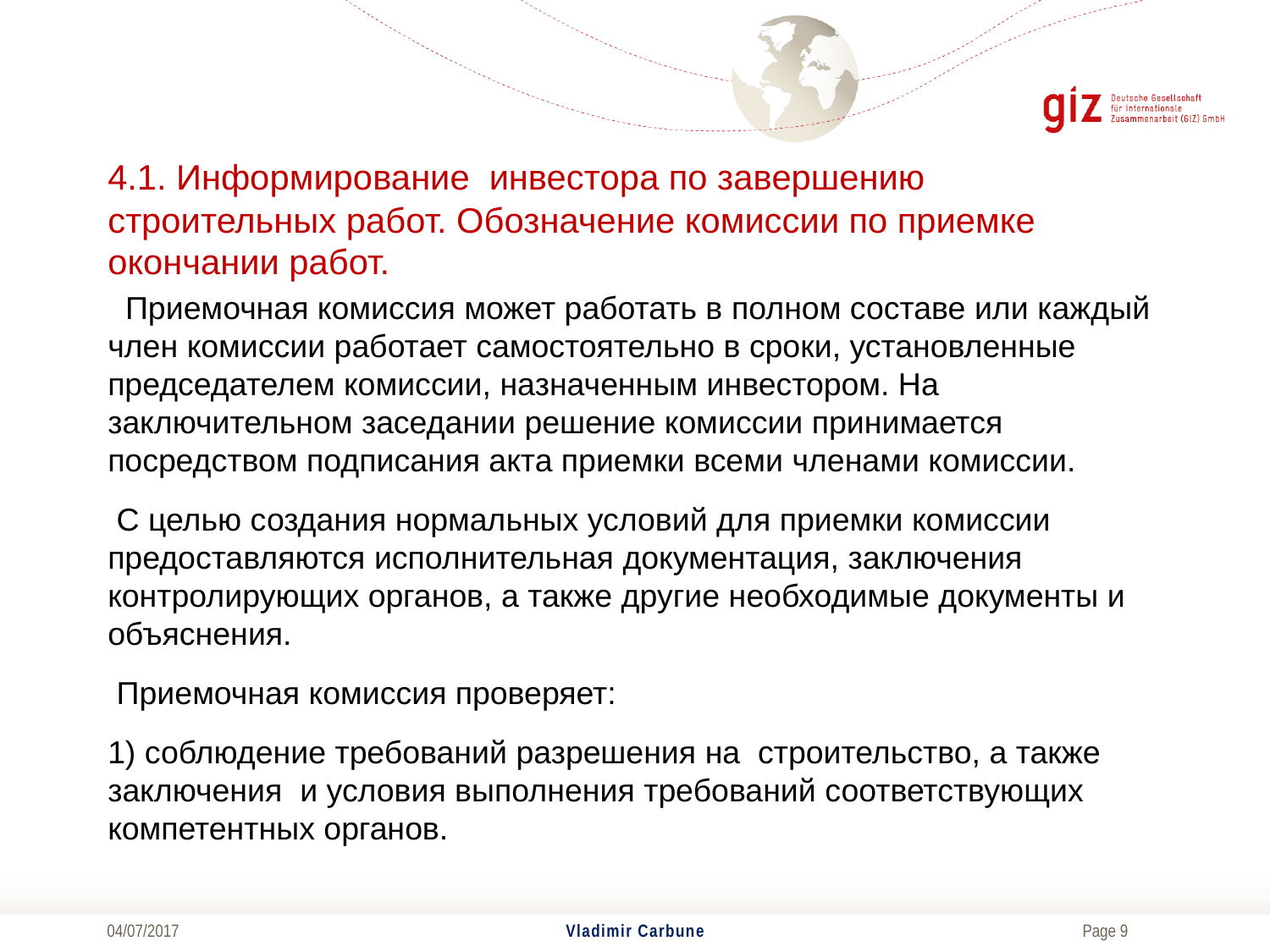

# 4.1. Информирование  инвестора по завершению строительных работ. Обозначение комиссии по приемке  окончании работ.
  Приемочная комиссия может работать в полном составе или каждый член комиссии работает самостоятельно в сроки, установленные председателем комиссии, назначенным инвестором. На заключительном заседании решение комиссии принимается посредством подписания акта приемки всеми членами комиссии.
 С целью создания нормальных условий для приемки комиссии предоставляются исполнительная документация, заключения контролирующих органов, а также другие необходимые документы и объяснения.
 Приемочная комиссия проверяет:
1) соблюдение требований разрешения на  строительство, а также заключения  и условия выполнения требований соответствующих компетентных органов.

.

04/07/2017
Vladimir Carbune